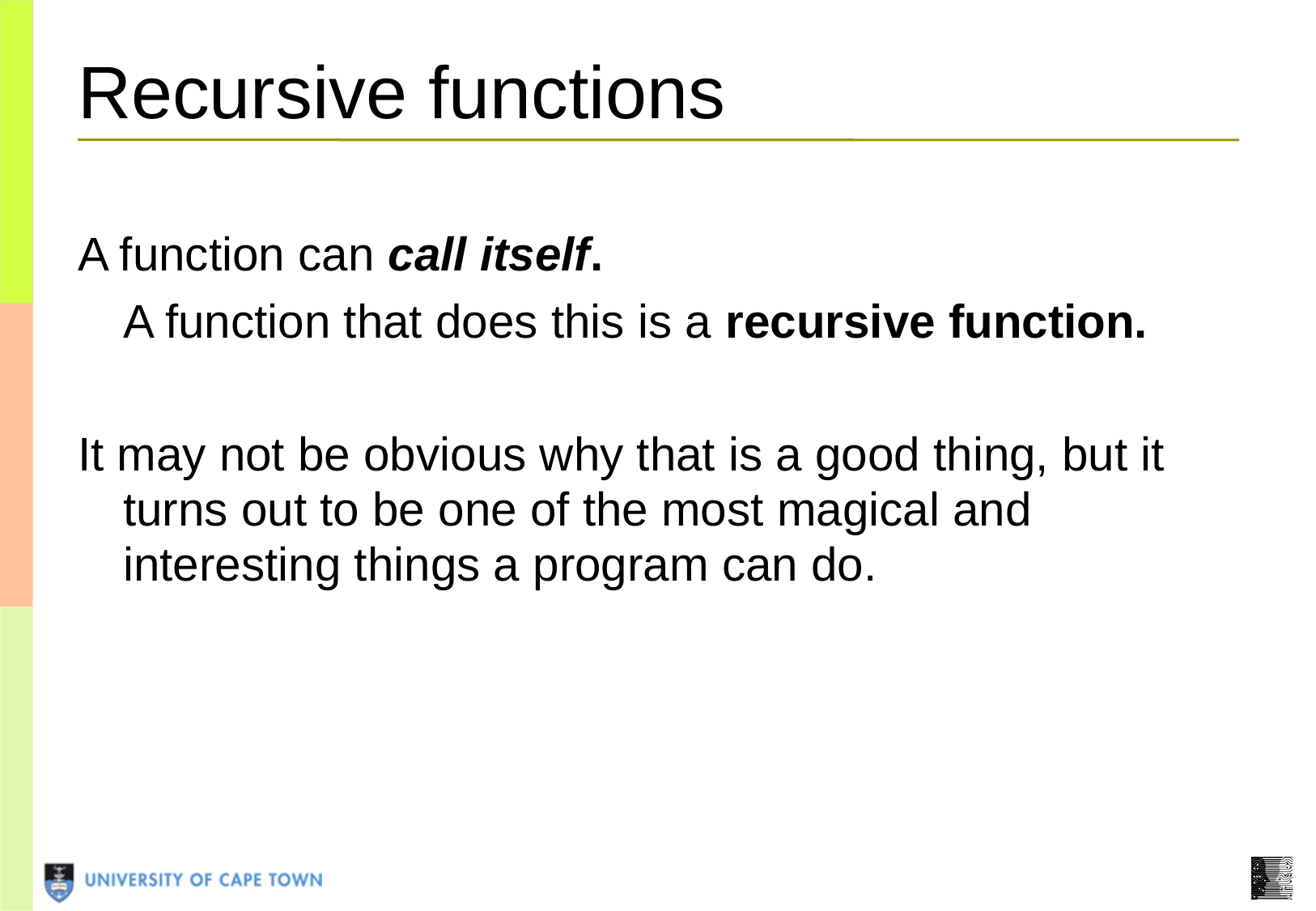

# Recursive functions

A function can call itself.
	A function that does this is a recursive function.

It may not be obvious why that is a good thing, but it turns out to be one of the most magical and interesting things a program can do.